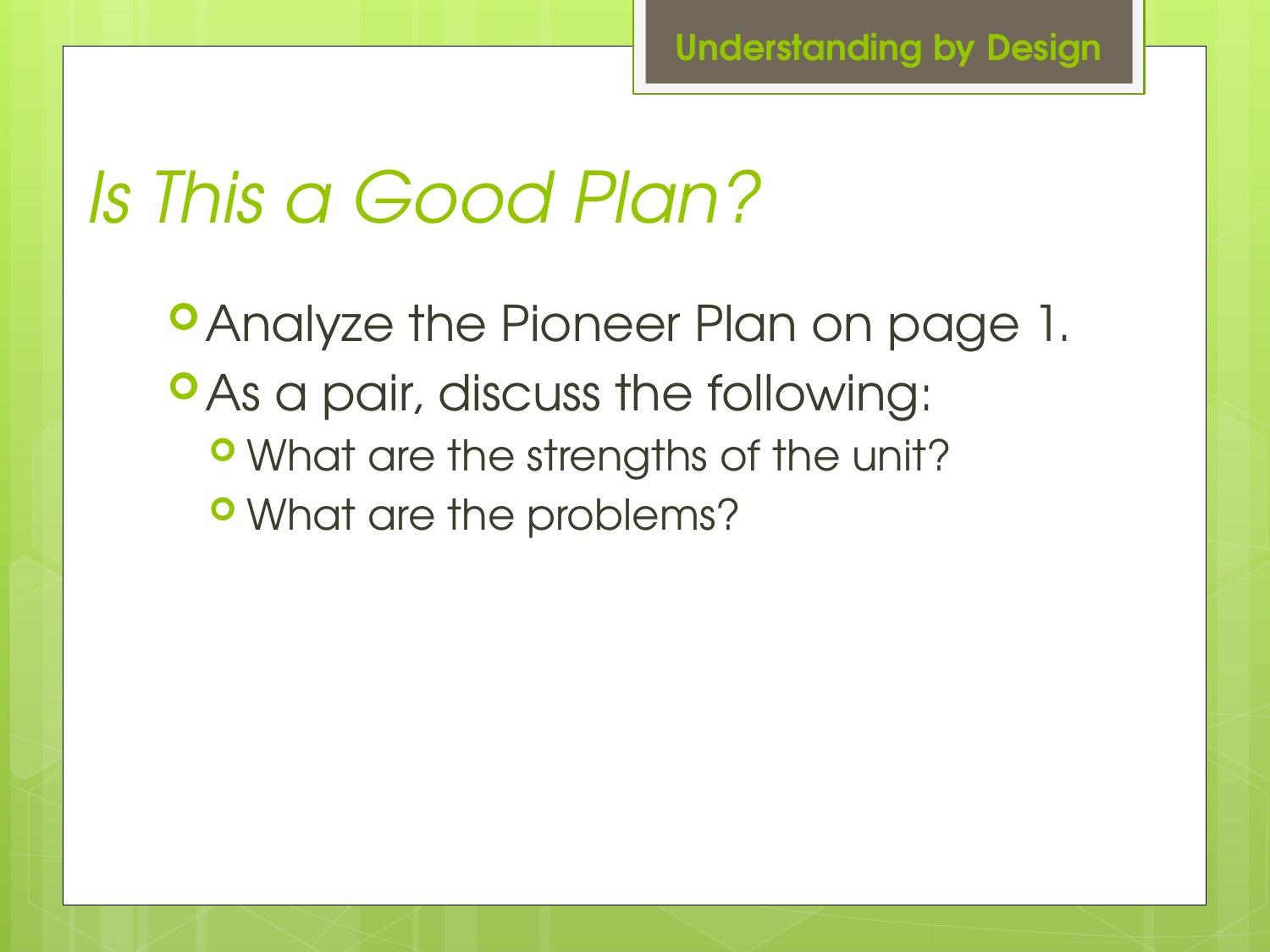

# Is This a Good Plan?
Analyze the Pioneer Plan on page 1.
As a pair, discuss the following:
What are the strengths of the unit?
What are the problems?